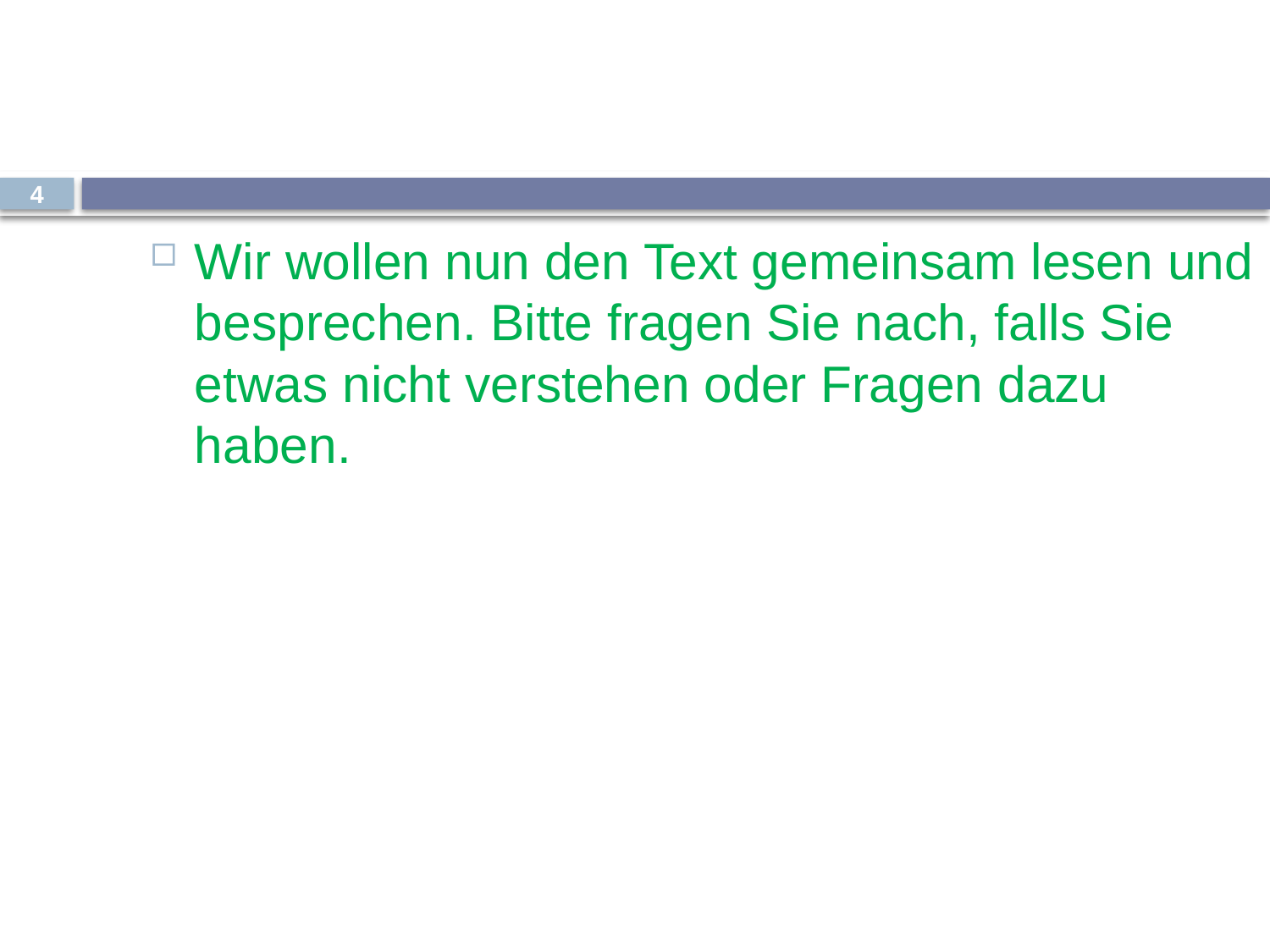

#
4
Wir wollen nun den Text gemeinsam lesen und besprechen. Bitte fragen Sie nach, falls Sie etwas nicht verstehen oder Fragen dazu haben.